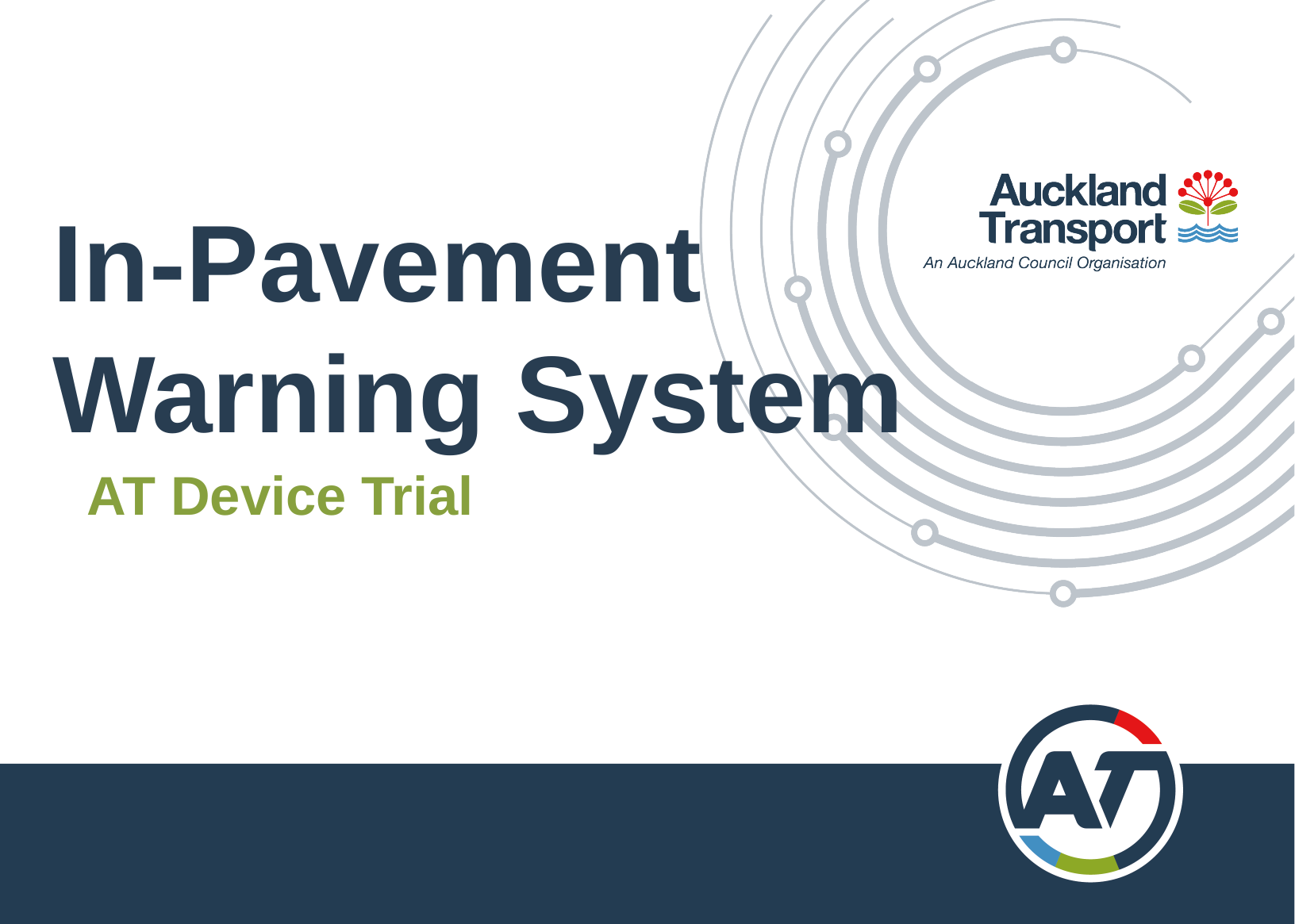

# In-Pavement Warning System
AT Device Trial